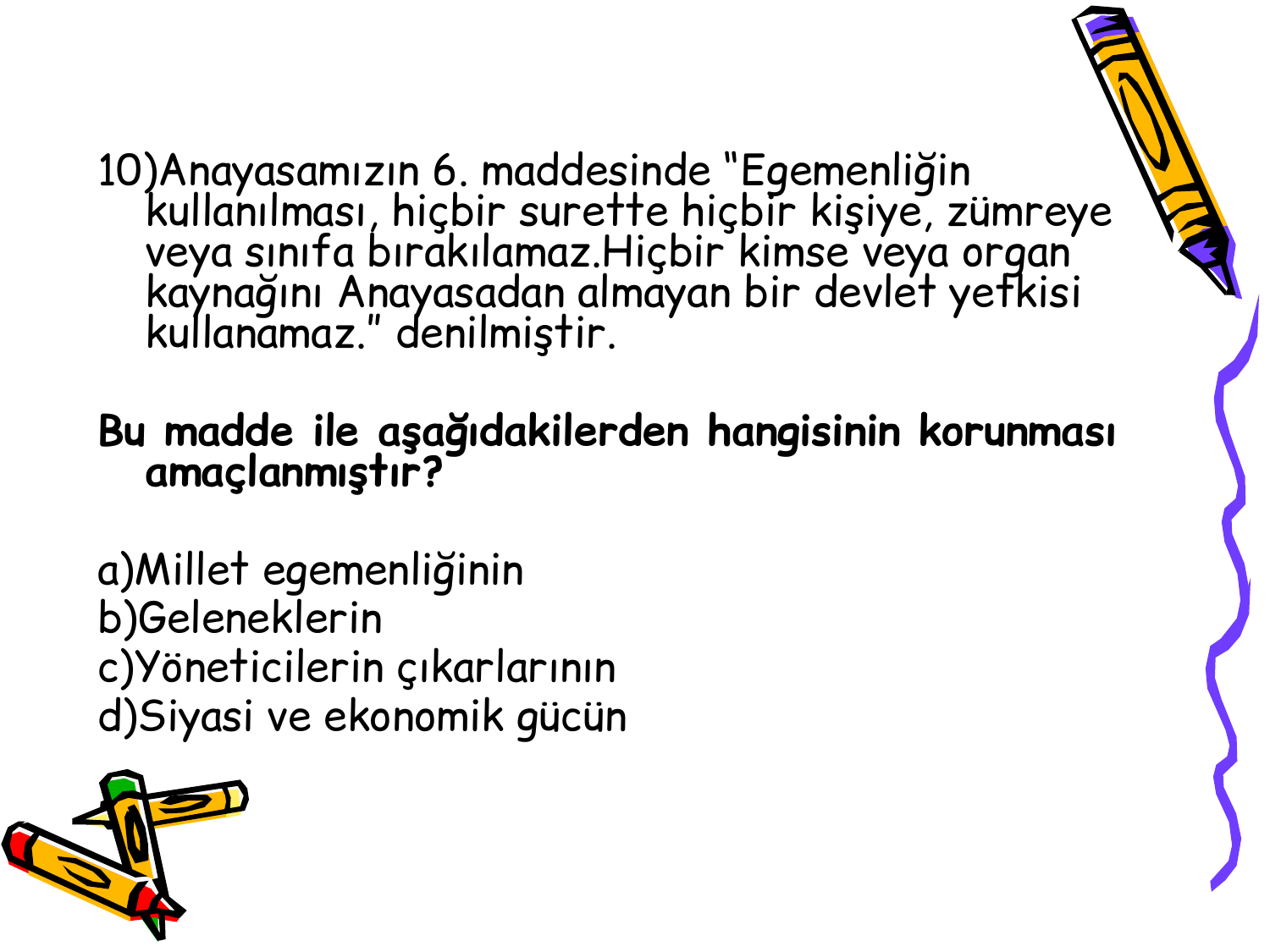

10)Anayasamızın 6. maddesinde “Egemenliğin kullanılması, hiçbir surette hiçbir kişiye, zümreye veya sınıfa bırakılamaz.Hiçbir kimse veya organ kaynağını Anayasadan almayan bir devlet yetkisi kullanamaz.” denilmiştir.

Bu madde ile aşağıdakilerden hangisinin korunması amaçlanmıştır?

a)Millet egemenliğinin
b)Geleneklerin
c)Yöneticilerin çıkarlarının
d)Siyasi ve ekonomik gücün